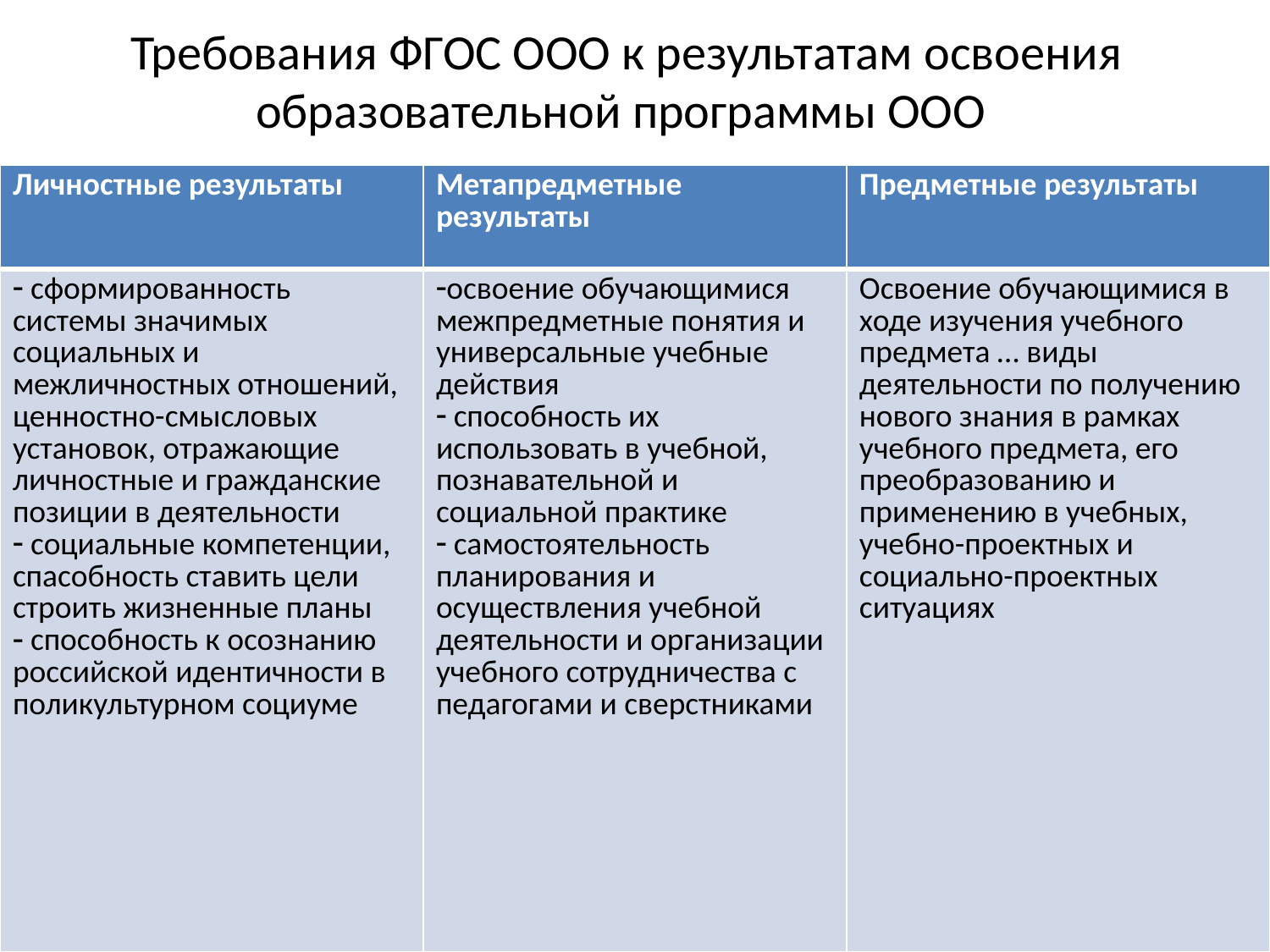

# Требования ФГОС ООО к результатам освоения образовательной программы ООО
| Личностные результаты | Метапредметные результаты | Предметные результаты |
| --- | --- | --- |
| сформированность системы значимых социальных и межличностных отношений, ценностно-смысловых установок, отражающие личностные и гражданские позиции в деятельности социальные компетенции, спасобность ставить цели строить жизненные планы способность к осознанию российской идентичности в поликультурном социуме | освоение обучающимися межпредметные понятия и универсальные учебные действия способность их использовать в учебной, познавательной и социальной практике самостоятельность планирования и осуществления учебной деятельности и организации учебного сотрудничества с педагогами и сверстниками | Освоение обучающимися в ходе изучения учебного предмета … виды деятельности по получению нового знания в рамках учебного предмета, его преобразованию и применению в учебных, учебно-проектных и социально-проектных ситуациях |